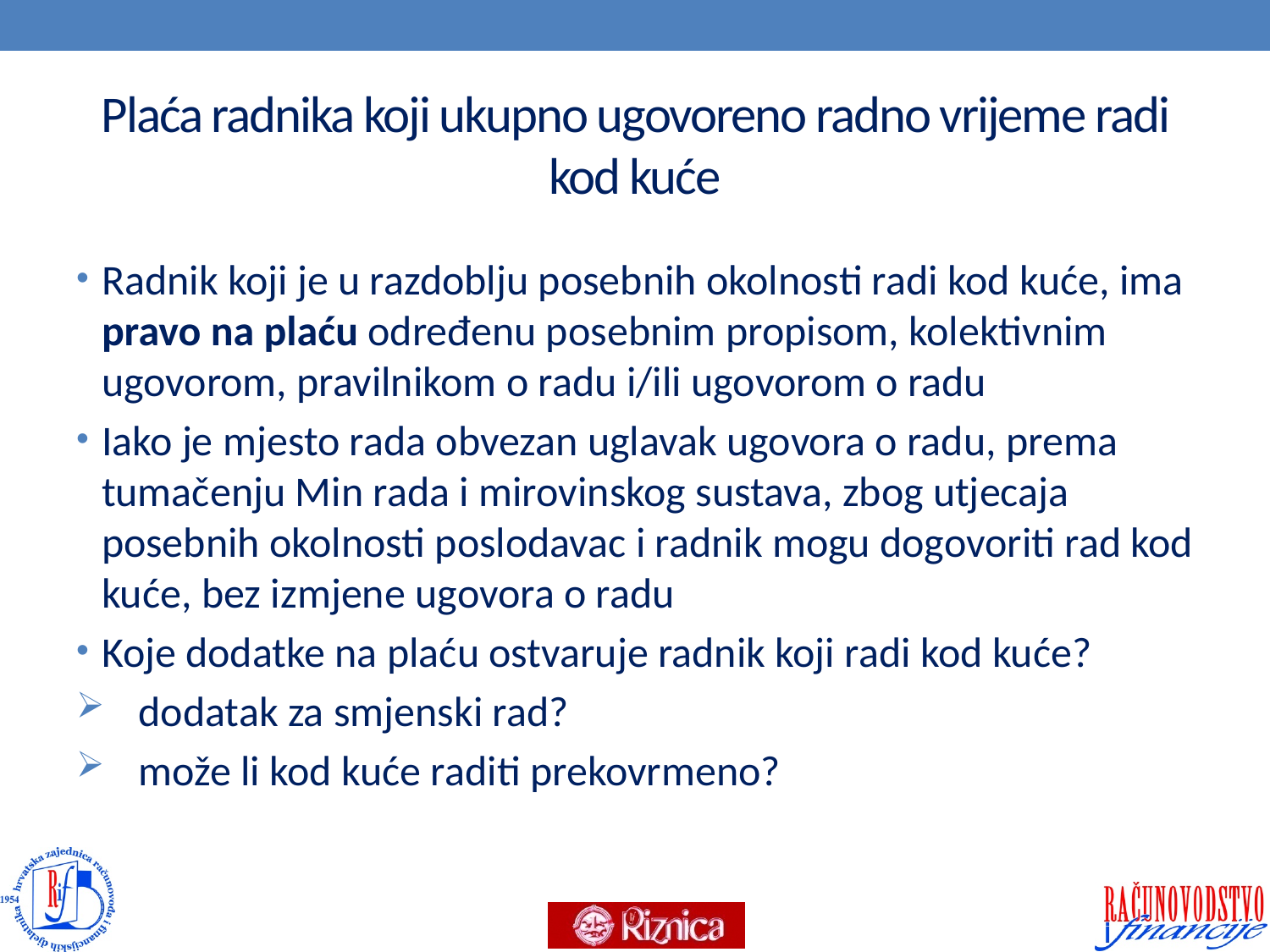

# Plaća radnika koji ukupno ugovoreno radno vrijeme radi kod kuće
Radnik koji je u razdoblju posebnih okolnosti radi kod kuće, ima pravo na plaću određenu posebnim propisom, kolektivnim ugovorom, pravilnikom o radu i/ili ugovorom o radu
Iako je mjesto rada obvezan uglavak ugovora o radu, prema tumačenju Min rada i mirovinskog sustava, zbog utjecaja posebnih okolnosti poslodavac i radnik mogu dogovoriti rad kod kuće, bez izmjene ugovora o radu
Koje dodatke na plaću ostvaruje radnik koji radi kod kuće?
dodatak za smjenski rad?
može li kod kuće raditi prekovrmeno?